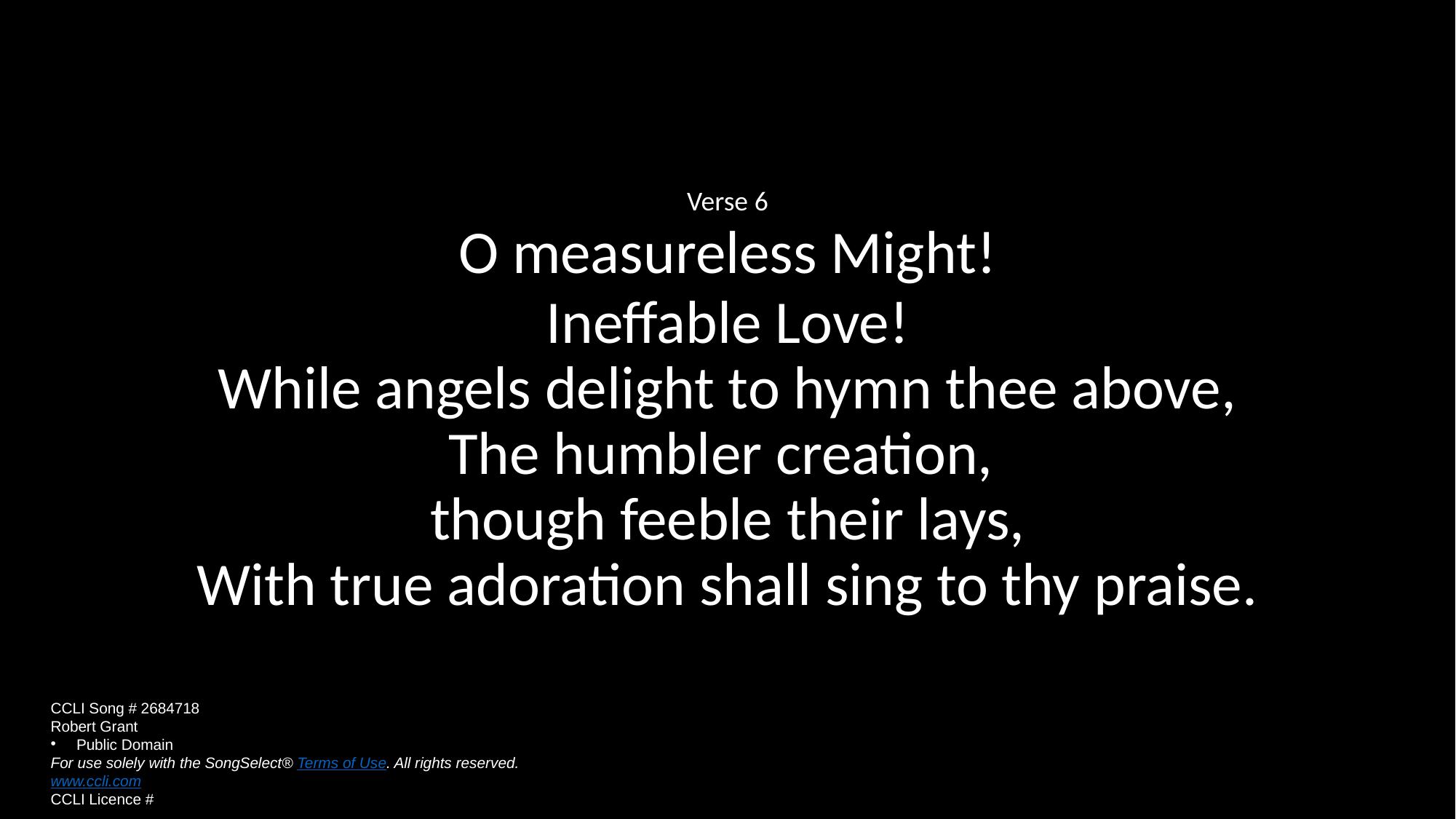

Verse 6
O measureless Might!
Ineffable Love!
While angels delight to hymn thee above,
The humbler creation,
though feeble their lays,
With true adoration shall sing to thy praise.

CCLI Song # 2684718
Robert Grant
Public Domain
For use solely with the SongSelect® Terms of Use. All rights reserved. www.ccli.com
CCLI Licence #